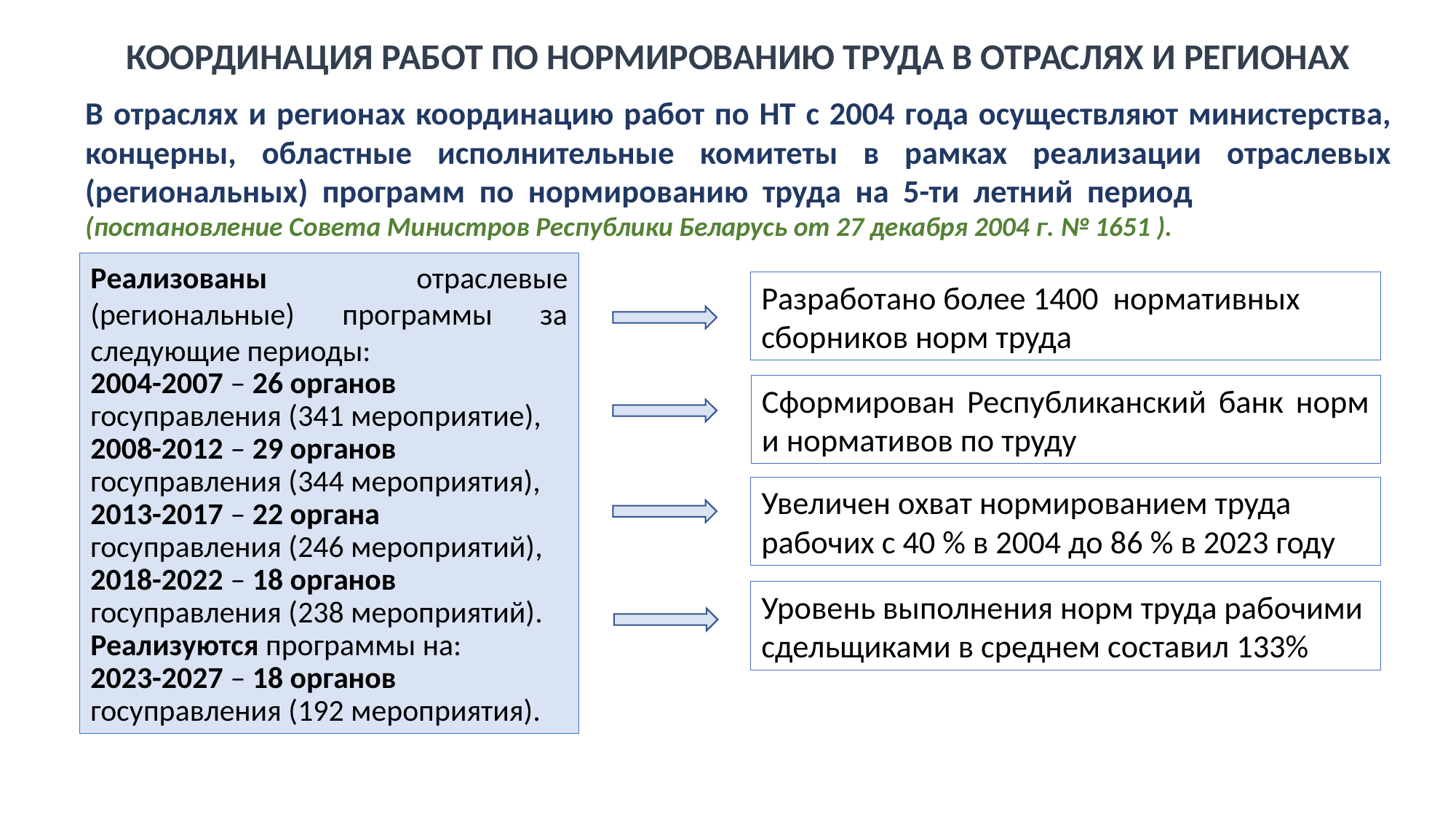

Координация работ по нормированию труда в отраслях и регионах
В отраслях и регионах координацию работ по НТ с 2004 года осуществляют министерства, концерны, областные исполнительные комитеты в рамках реализации отраслевых (региональных) программ по нормированию труда на 5-ти летний период               (постановление Совета Министров Республики Беларусь от 27 декабря 2004 г. № 1651 ).
Реализованы отраслевые (региональные) программы за следующие периоды:
2004-2007 – 26 органов госуправления (341 мероприятие),
2008-2012 – 29 органов госуправления (344 мероприятия),
2013-2017 – 22 органа госуправления (246 мероприятий),
2018-2022 – 18 органов госуправления (238 мероприятий).
Реализуются программы на:
2023-2027 – 18 органов госуправления (192 мероприятия).
Разработано более 1400  нормативных сборников норм труда

Сформирован Республиканский банк норм и нормативов по труду

Увеличен охват нормированием труда рабочих с 40 % в 2004 до 86 % в 2023 году

Уровень выполнения норм труда рабочими сдельщиками в среднем составил 133%